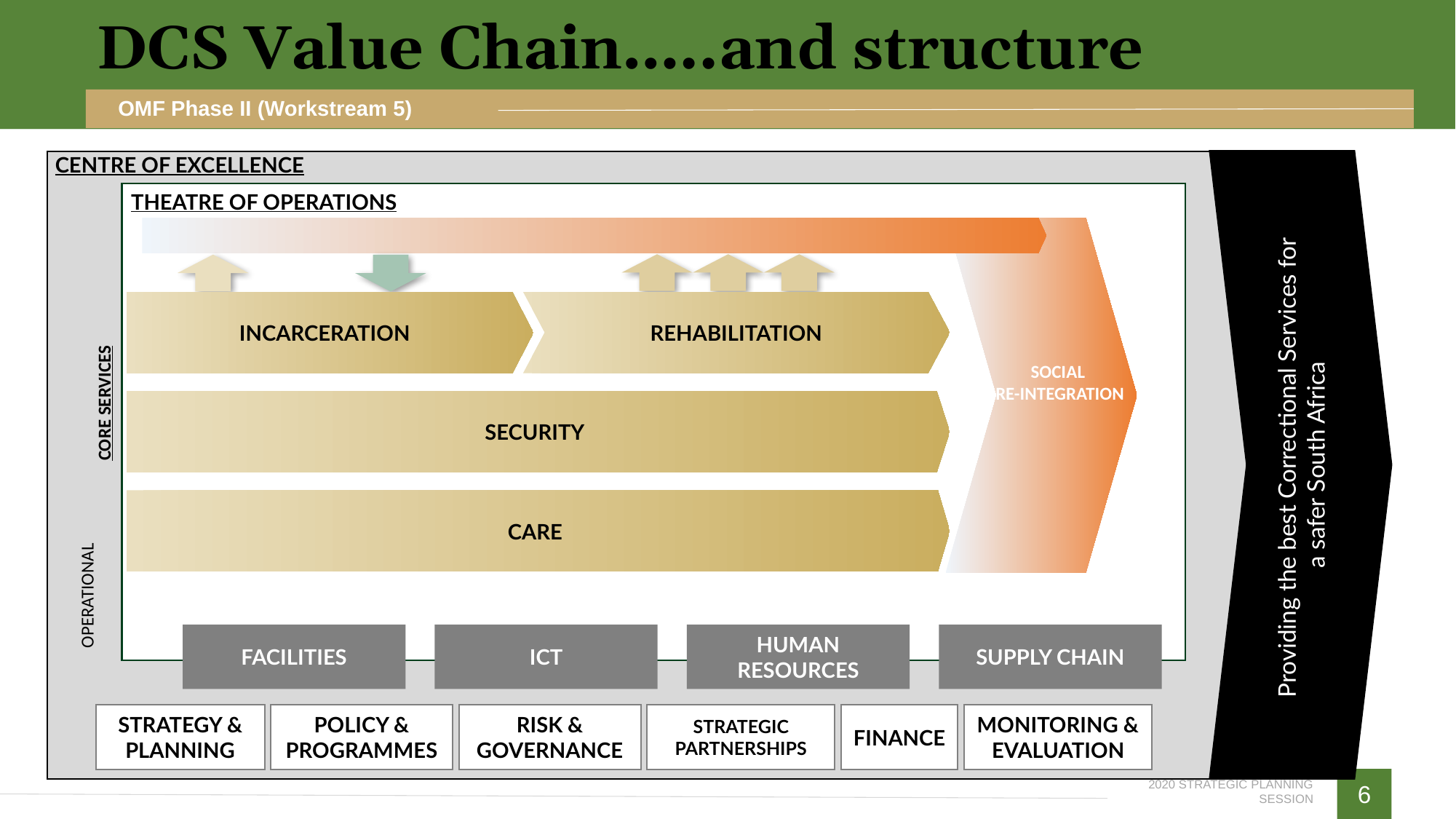

DCS Value Chain…..and structure

OMF Phase II (Workstream 5)
CENTRE OF EXCELLENCE

STRATEGY & PLANNING
POLICY & PROGRAMMES
RISK & GOVERNANCE
STRATEGIC PARTNERSHIPS
FINANCE
MONITORING & EVALUATION
xx
Providing the best Correctional Services for
a safer South Africa
THEATRE OF OPERATIONS
ICT
HUMAN RESOURCES
SUPPLY CHAIN
FACILITIES

SOCIAL
 RE-INTEGRATION

REHABILITATION
SECURITY
CARE
INCARCERATION
CORE SERVICES
OPERATIONAL